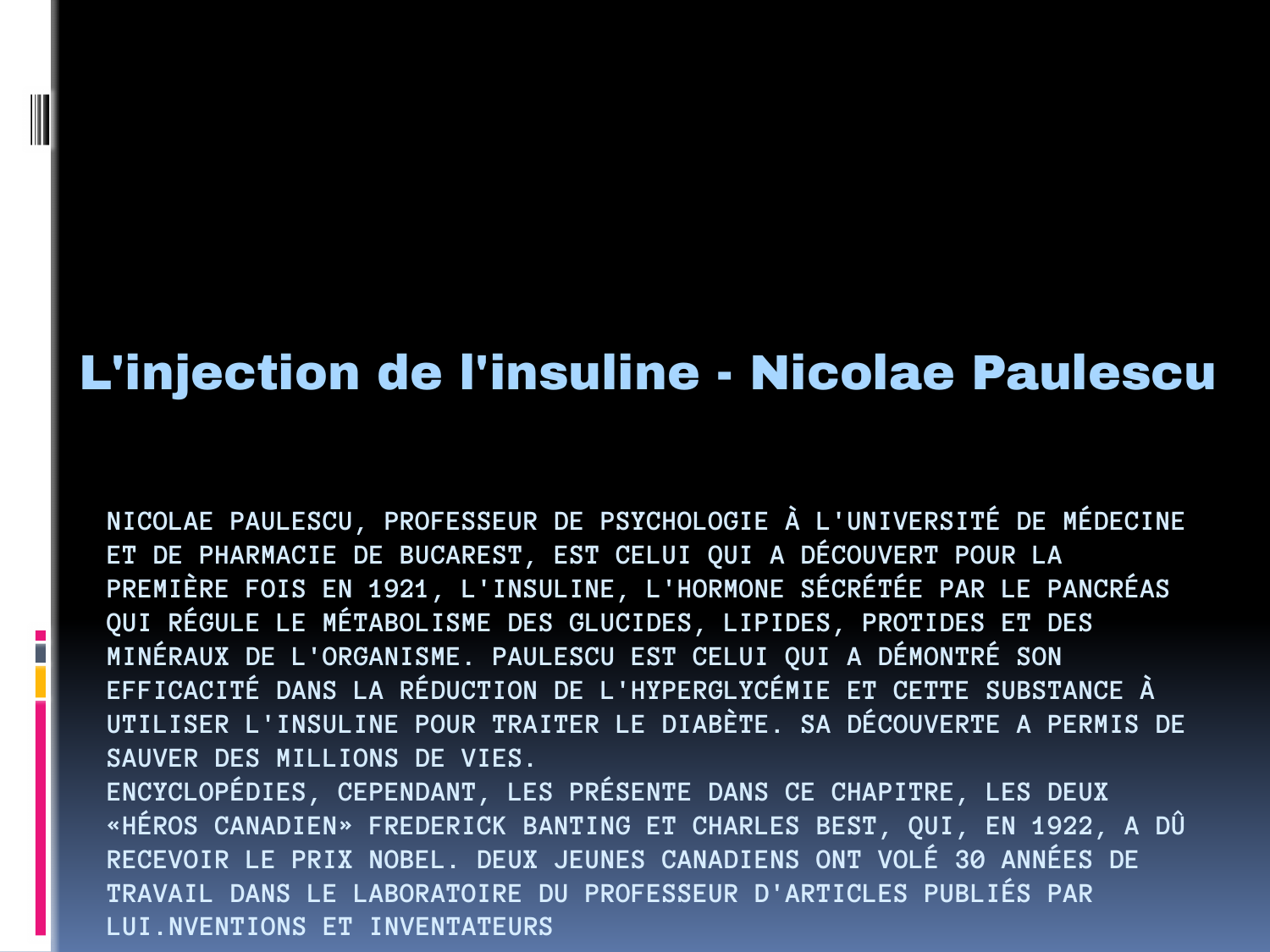

L'injection de l'insuline - Nicolae Paulescu
# Nicolae Paulescu, professeur de psychologie à l'Université de Médecine et de Pharmacie de Bucarest, est celui qui a découvert pour la première fois en 1921, l'insuline, l'hormone sécrétée par le pancréas qui régule le métabolisme des glucides, lipides, protideS et des minéraux de l'organisme. Paulescu est celui qui a démontré son efficacité dans la réduction de l'hyperglycémie et cette substance à utiliser l'insuline pour traiter le diabète. Sa découverte a permis de sauver des millions de vies. Encyclopédies, cependant, les présente dans ce chapitre, les deux «héros canadien» Frederick Banting et Charles Best, qui, en 1922, a dû recevoir le prix Nobel. deux jeunes canadiens ont volé 30 années de travail dans le laboratoire du professeur d'articles publiés par lui.nventions et Inventateurs